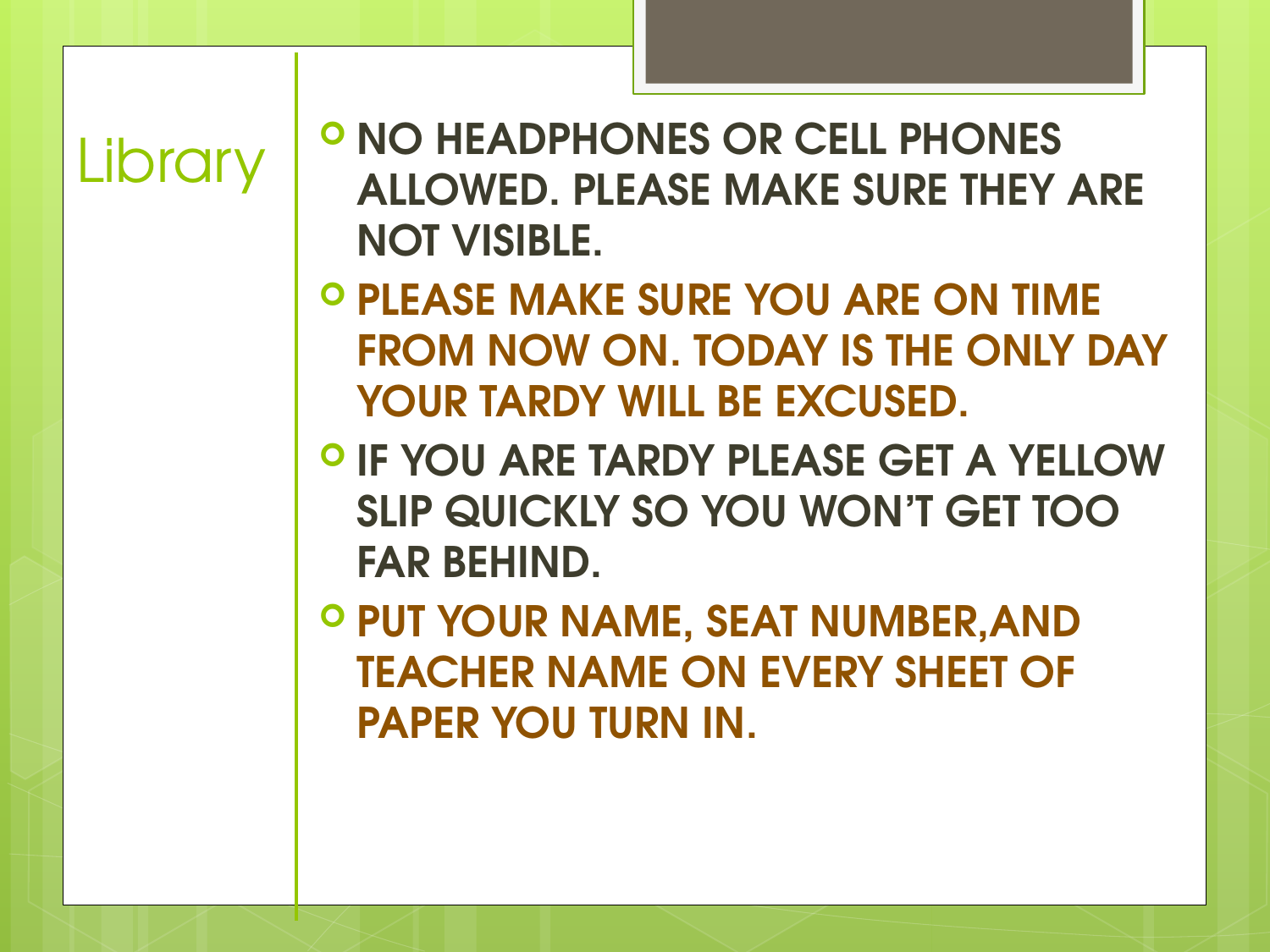

NO HEADPHONES OR CELL PHONES ALLOWED. PLEASE MAKE SURE THEY ARE NOT VISIBLE.
PLEASE MAKE SURE YOU ARE ON TIME FROM NOW ON. TODAY IS THE ONLY DAY YOUR TARDY WILL BE EXCUSED.
IF YOU ARE TARDY PLEASE GET A YELLOW SLIP QUICKLY SO YOU WON’T GET TOO FAR BEHIND.
PUT YOUR NAME, SEAT NUMBER,AND TEACHER NAME ON EVERY SHEET OF PAPER YOU TURN IN.
# Library